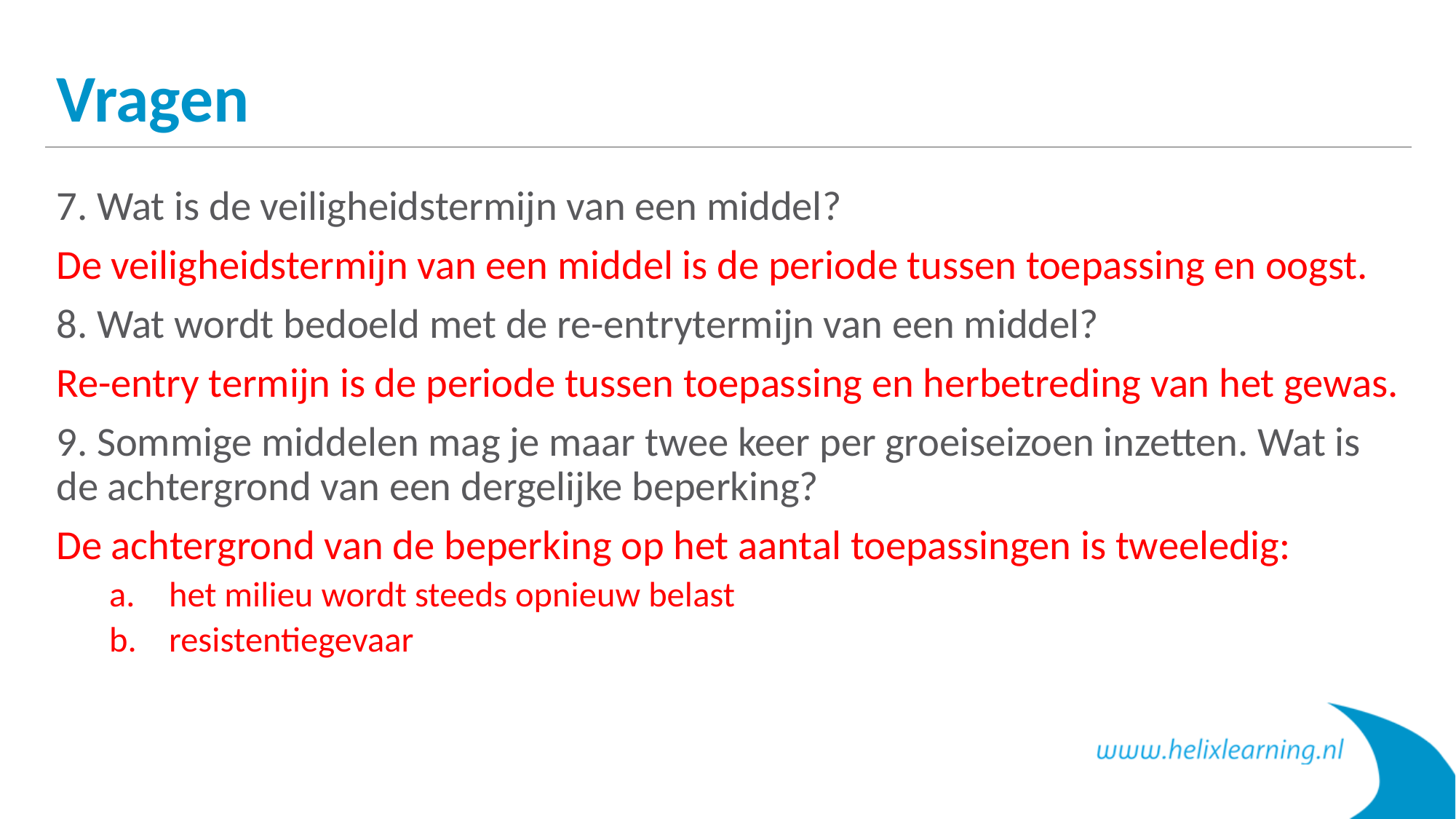

# Vragen
7. Wat is de veiligheidstermijn van een middel?
De veiligheidstermijn van een middel is de periode tussen toepassing en oogst.
8. Wat wordt bedoeld met de re-entrytermijn van een middel?
Re-entry termijn is de periode tussen toepassing en herbetreding van het gewas.
9. Sommige middelen mag je maar twee keer per groeiseizoen inzetten. Wat is de achtergrond van een dergelijke beperking?
De achtergrond van de beperking op het aantal toepassingen is tweeledig:
het milieu wordt steeds opnieuw belast
resistentiegevaar